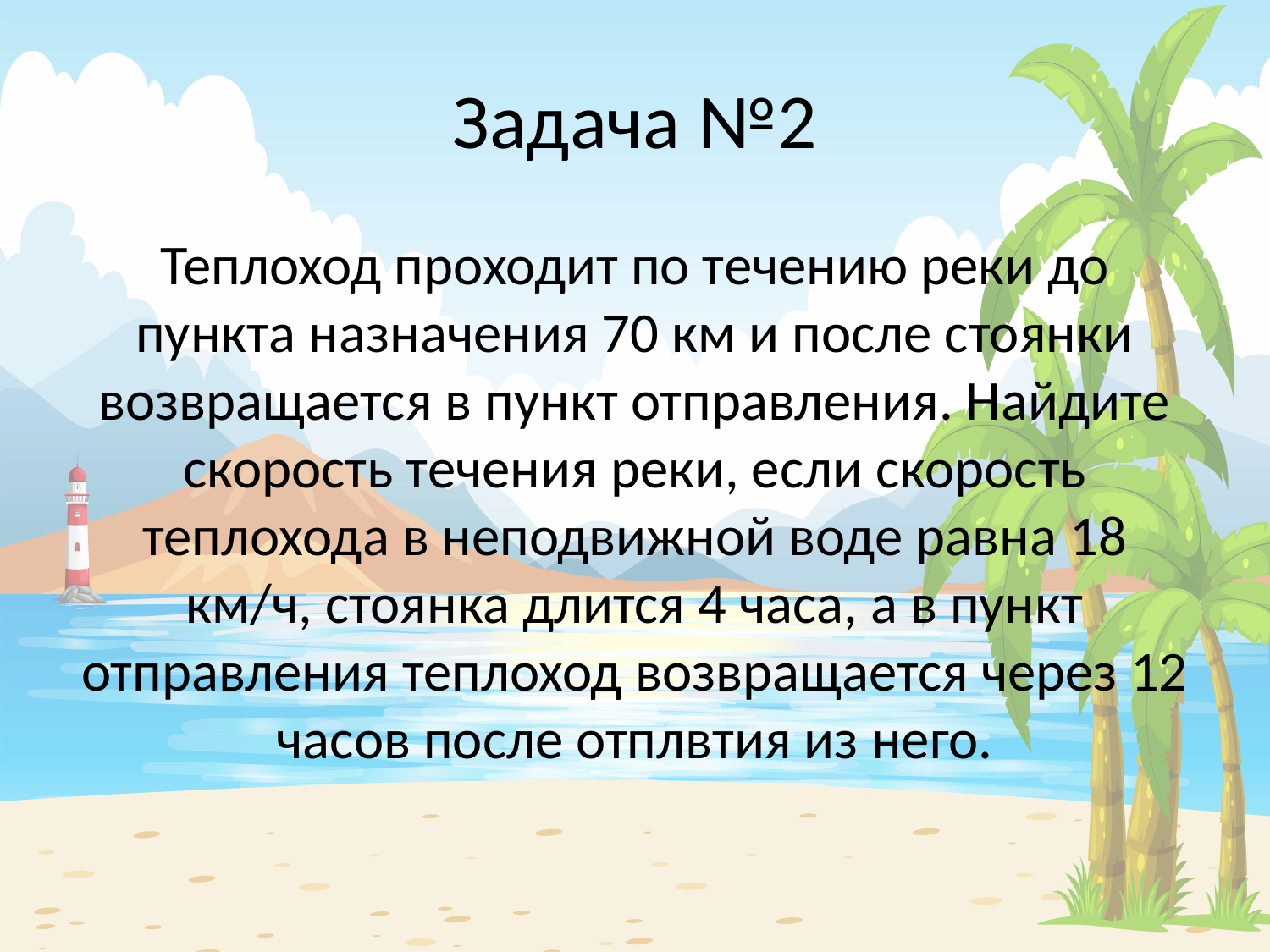

# Задача №2
Теплоход проходит по течению реки до пункта назначения 70 км и после стоянки возвращается в пункт отправления. Найдите скорость течения реки, если скорость теплохода в неподвижной воде равна 18 км/ч, стоянка длится 4 часа, а в пункт отправления теплоход возвращается через 12 часов после отплвтия из него.